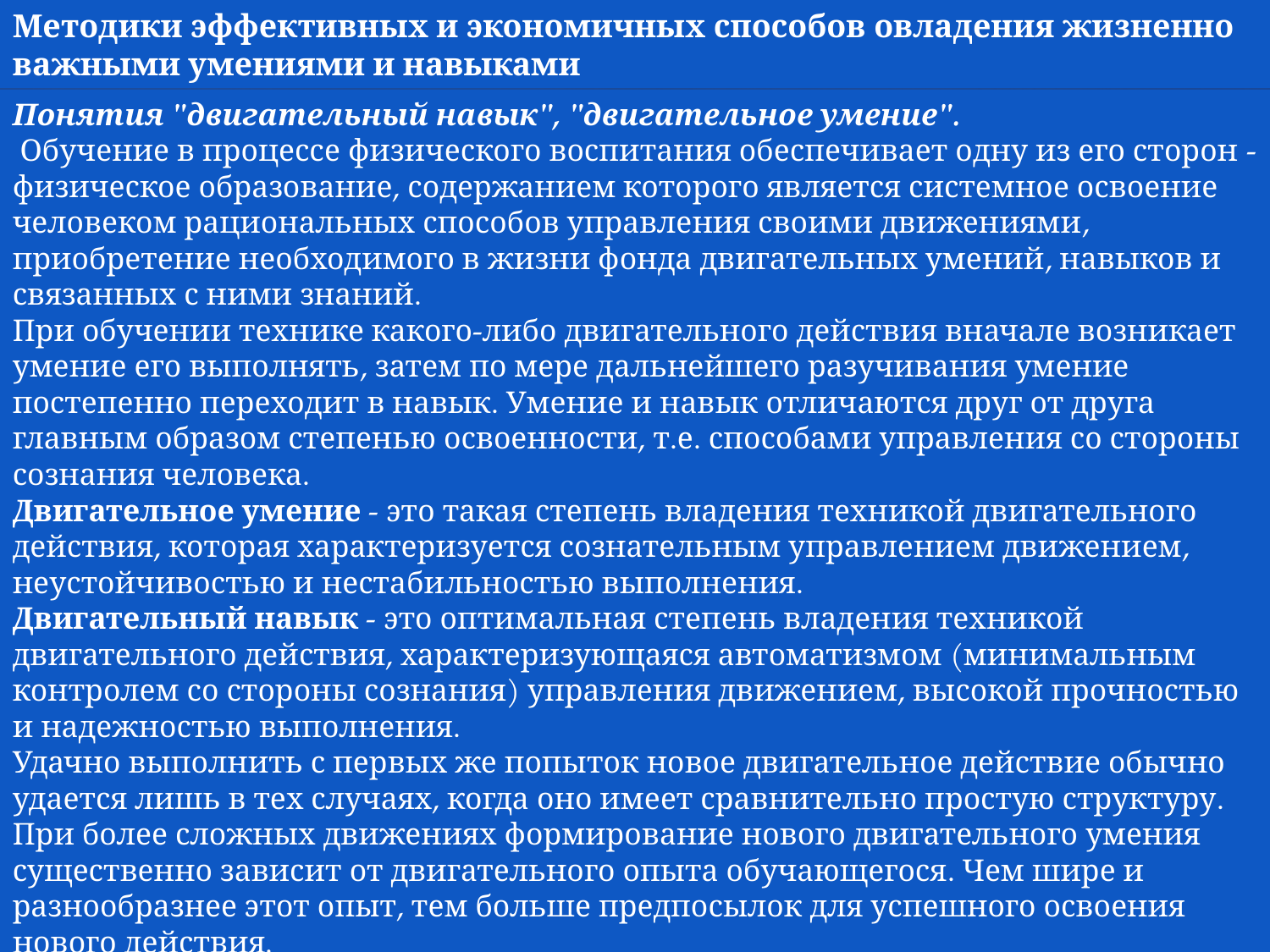

Методики эффективных и экономичных способов овладения жизненно важными умениями и навыками
Понятия "двигательный навык", "двигательное умение".
 Обучение в процессе физического воспитания обеспечивает одну из его сторон - физическое образование, содержанием которого является системное освоение человеком рациональных способов управления своими движениями, приобретение необходимого в жизни фонда двигательных умений, навыков и связанных с ними знаний.
При обучении технике какого-либо двигательного действия вначале возникает умение его выполнять, затем по мере дальнейшего разучивания умение постепенно переходит в навык. Умение и навык отличаются друг от друга главным образом степенью освоенности, т.е. способами управления со стороны сознания человека.
Двигательное умение - это такая степень владения техникой двигательного действия, которая характеризуется сознательным управлением движением, неустойчивостью и нестабильностью выполнения.
Двигательный навык - это оптимальная степень владения техникой двигательного действия, характеризующаяся автоматизмом (минимальным контролем со стороны сознания) управления движением, высокой прочностью и надежностью выполнения.
Удачно выполнить с первых же попыток новое двигательное действие обычно удается лишь в тех случаях, когда оно имеет сравнительно простую структуру. При более сложных движениях формирование нового двигательного умения существенно зависит от двигательного опыта обучающегося. Чем шире и разнообразнее этот опыт, тем больше предпосылок для успешного освоения нового действия.